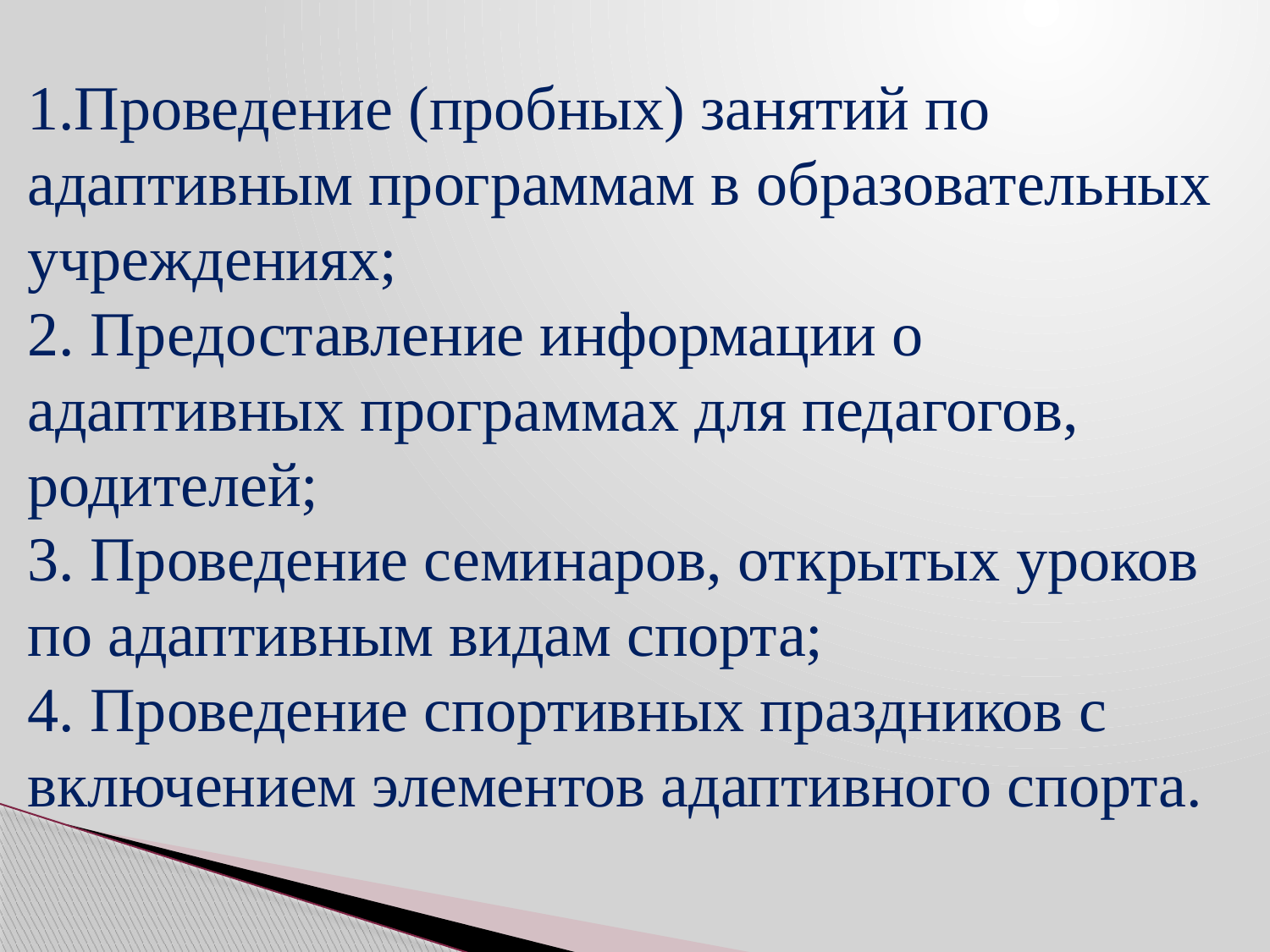

# 1.Проведение (пробных) занятий по адаптивным программам в образовательных учреждениях; 2. Предоставление информации о адаптивных программах для педагогов, родителей; 3. Проведение семинаров, открытых уроков по адаптивным видам спорта; 4. Проведение спортивных праздников с включением элементов адаптивного спорта.